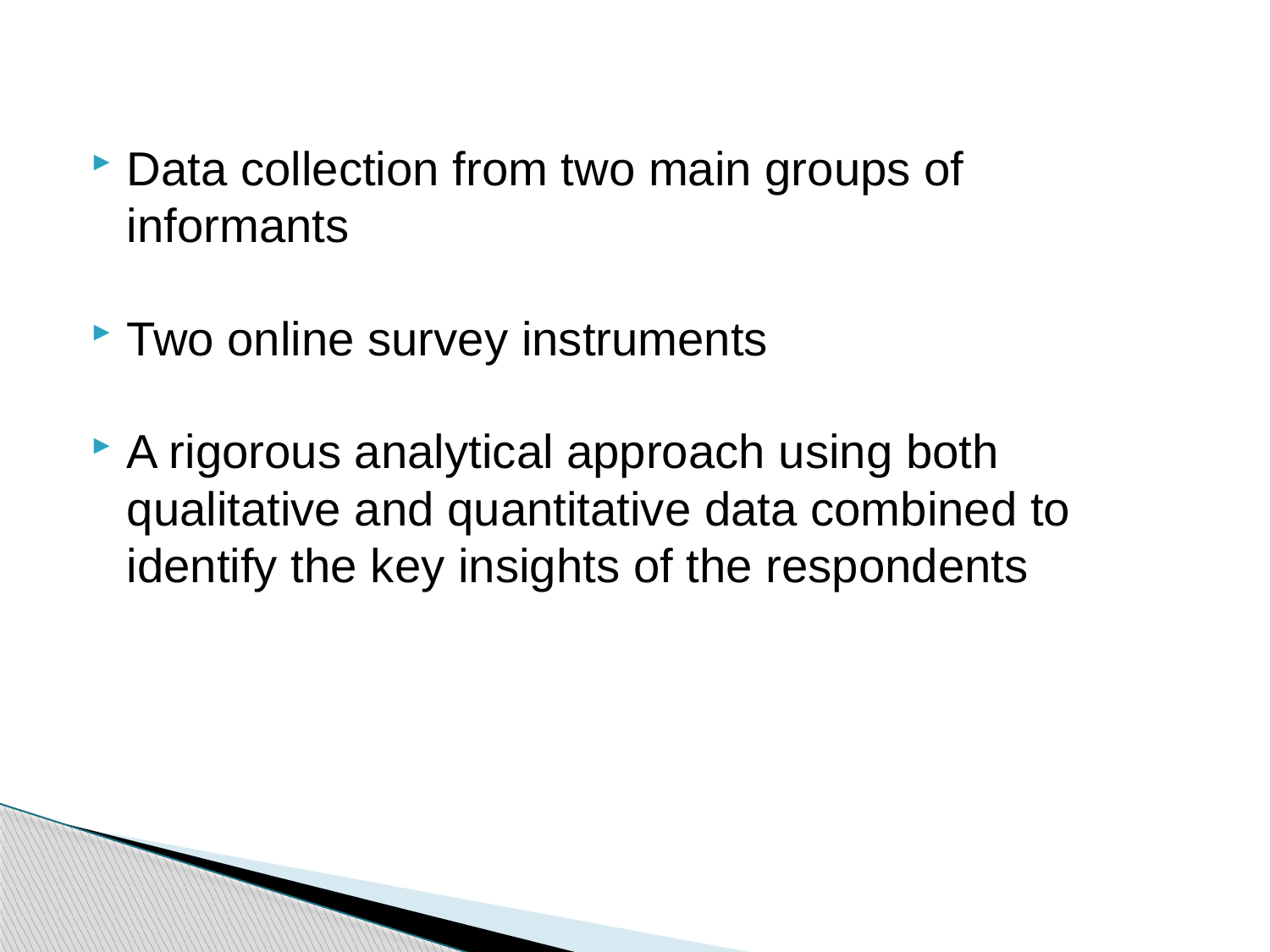

Data collection from two main groups of informants
Two online survey instruments
A rigorous analytical approach using both qualitative and quantitative data combined to identify the key insights of the respondents